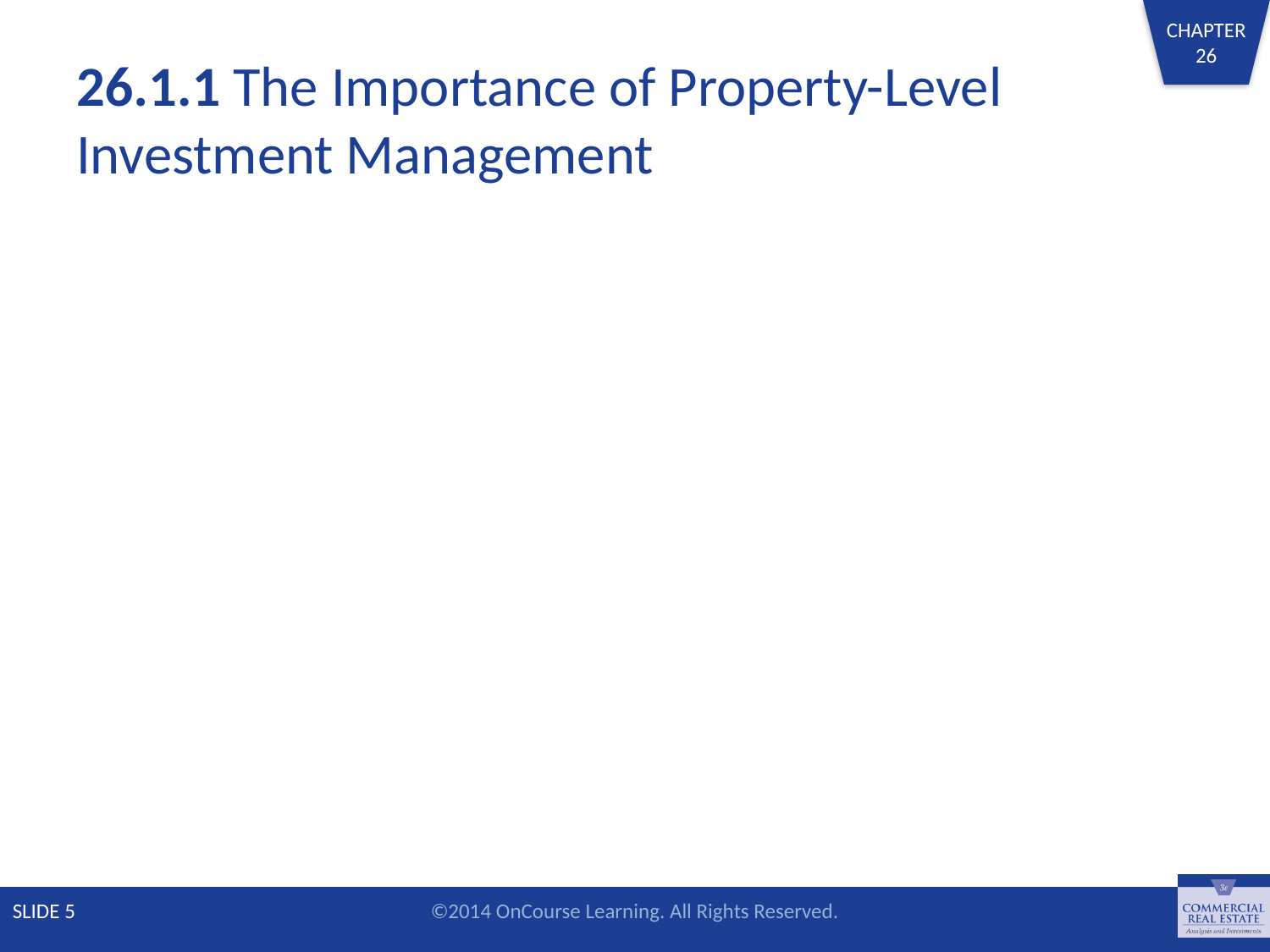

# 26.1.1 The Importance of Property-Level Investment Management

SLIDE 5